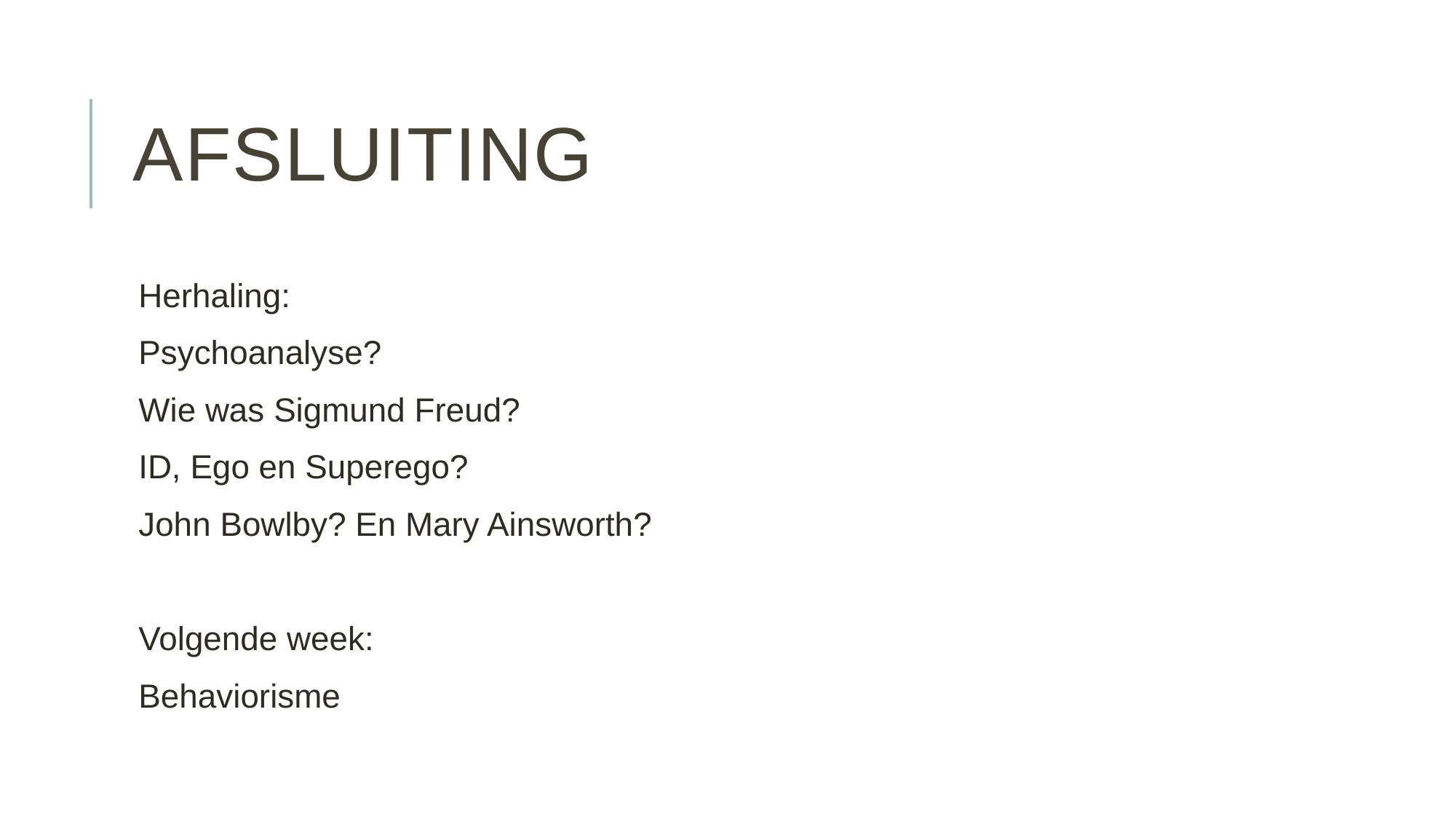

# Afsluiting
Herhaling:
Psychoanalyse?
Wie was Sigmund Freud?
ID, Ego en Superego?
John Bowlby? En Mary Ainsworth?

Volgende week:
Behaviorisme